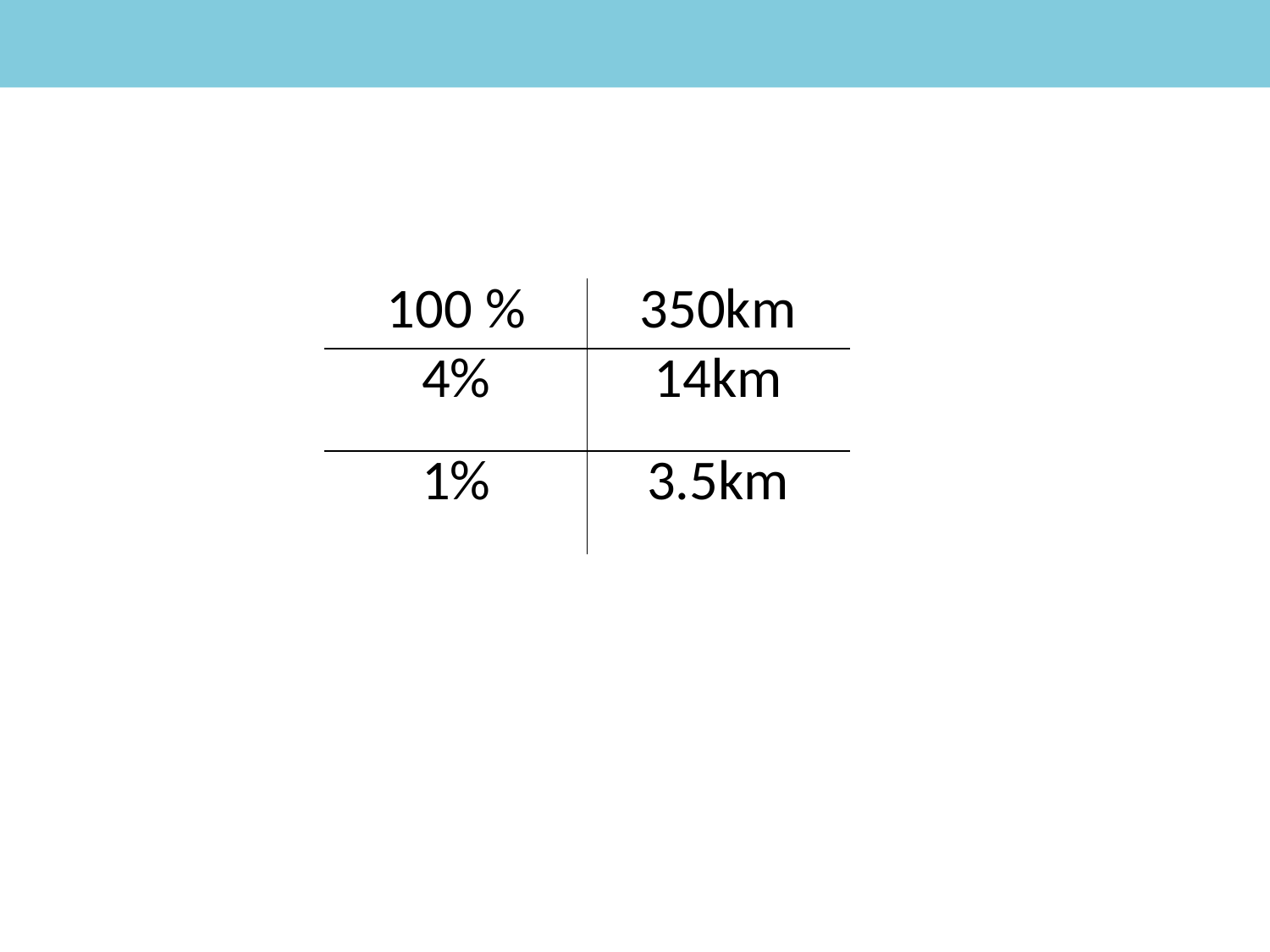

| 100 % | 350km |
| --- | --- |
| 4% | 14km |
| 1% | 3.5km |